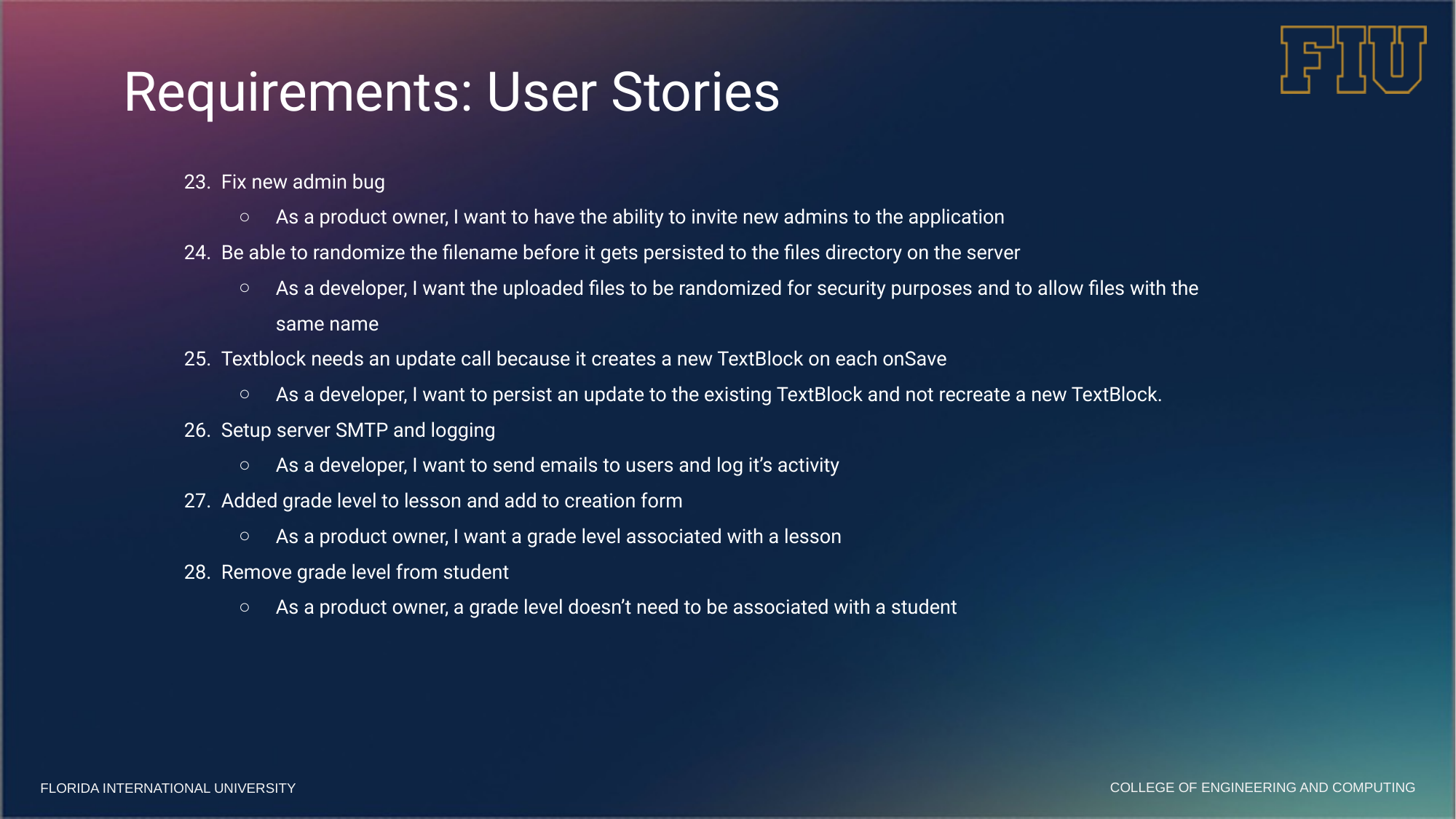

# Requirements: User Stories

Fix new admin bug
As a product owner, I want to have the ability to invite new admins to the application
Be able to randomize the filename before it gets persisted to the files directory on the server
As a developer, I want the uploaded files to be randomized for security purposes and to allow files with the same name
Textblock needs an update call because it creates a new TextBlock on each onSave
As a developer, I want to persist an update to the existing TextBlock and not recreate a new TextBlock.
Setup server SMTP and logging
As a developer, I want to send emails to users and log it’s activity
Added grade level to lesson and add to creation form
As a product owner, I want a grade level associated with a lesson
Remove grade level from student
As a product owner, a grade level doesn’t need to be associated with a student